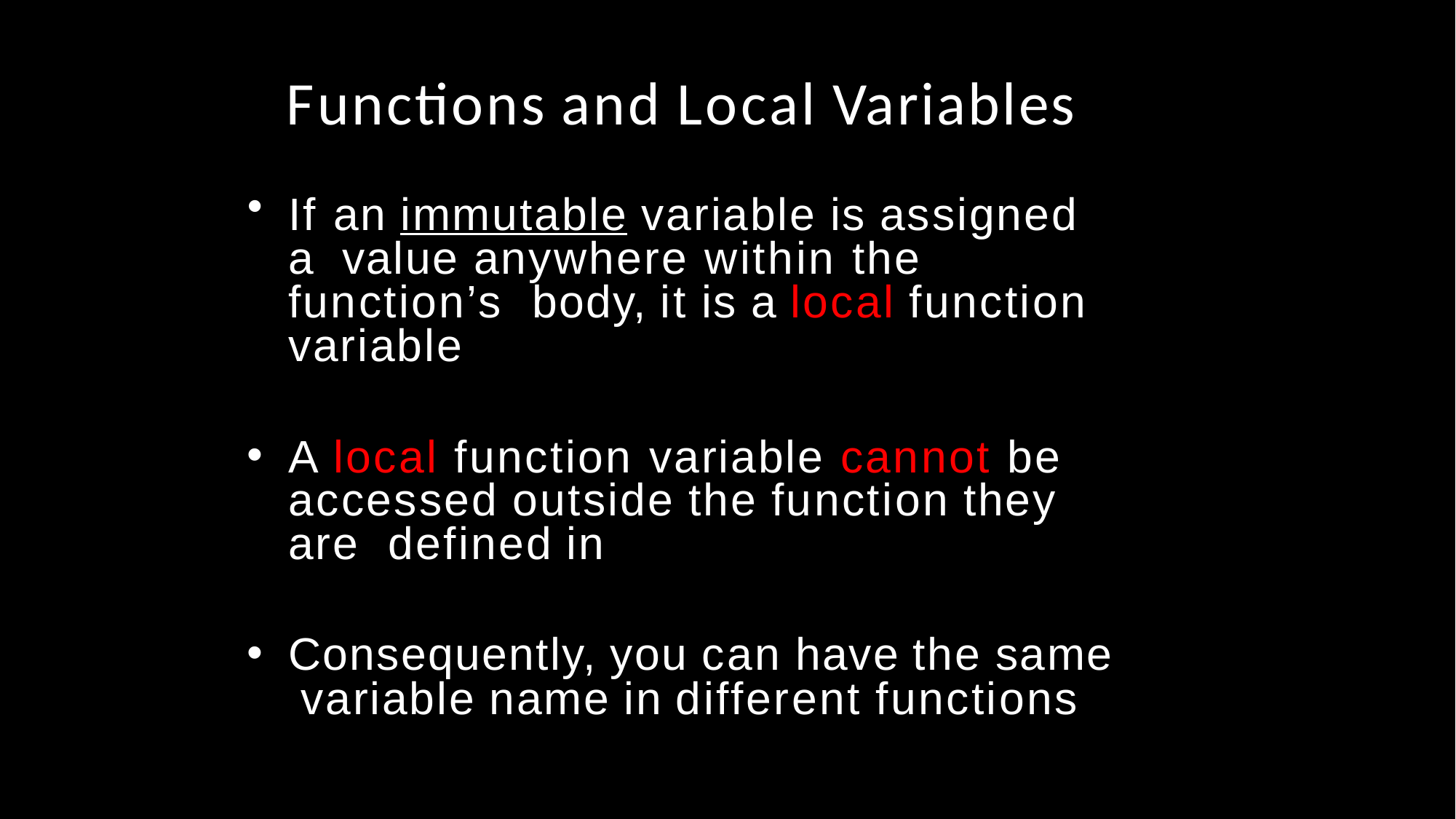

# Functions and Local Variables
If an immutable variable is assigned a  value anywhere within the function’s  body, it is a local function variable

A local function variable cannot be  accessed outside the function they are  defined in

Consequently, you can have the same  variable name in different functions